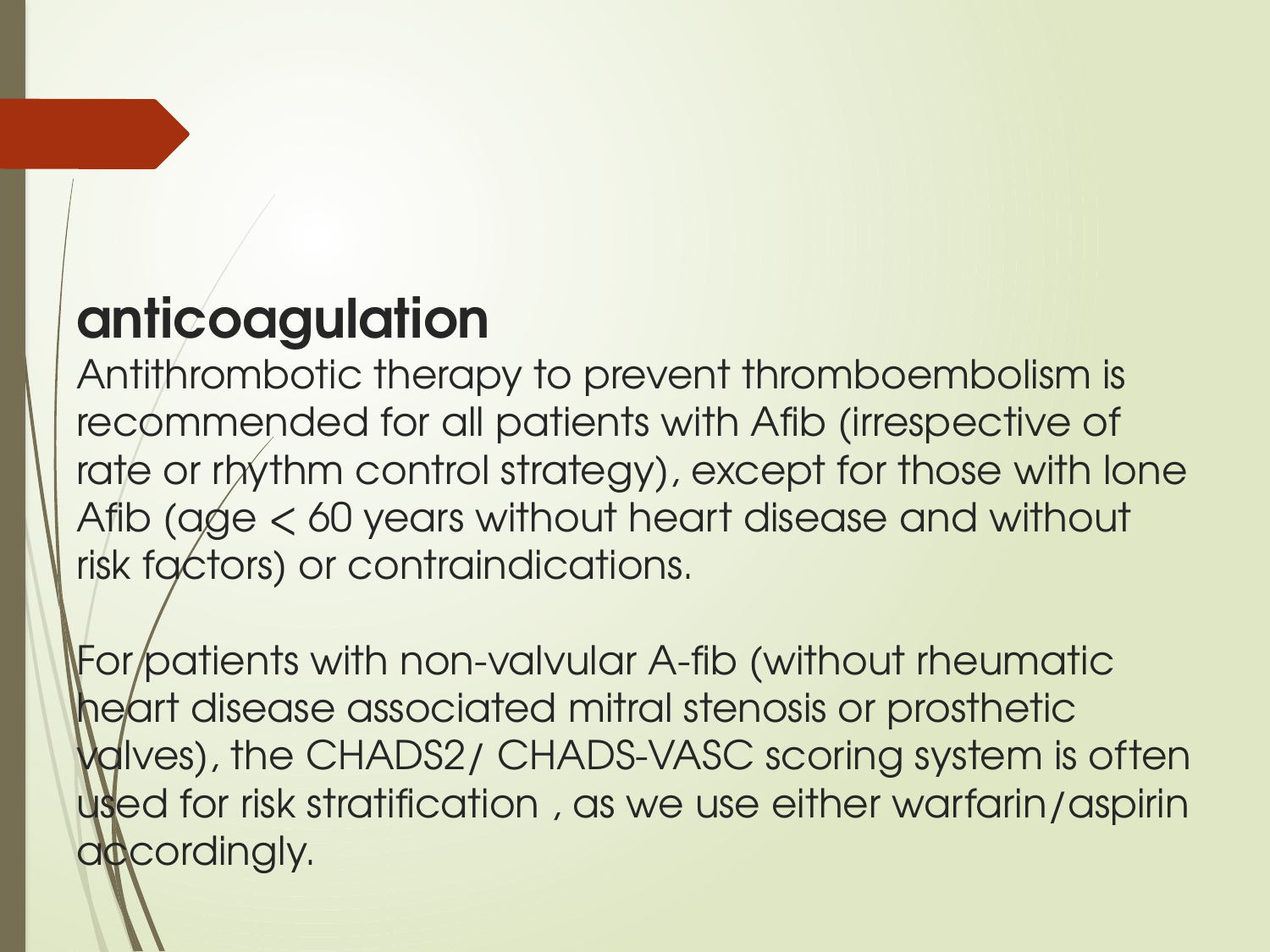

# anticoagulation
Antithrombotic therapy to prevent thromboembolism is recommended for all patients with Afib (irrespective of rate or rhythm control strategy), except for those with lone Afib (age < 60 years without heart disease and without risk factors) or contraindications.

For patients with non-valvular A-fib (without rheumatic heart disease associated mitral stenosis or prosthetic valves), the CHADS2/ CHADS-VASC scoring system is often used for risk stratification , as we use either warfarin/aspirin accordingly.